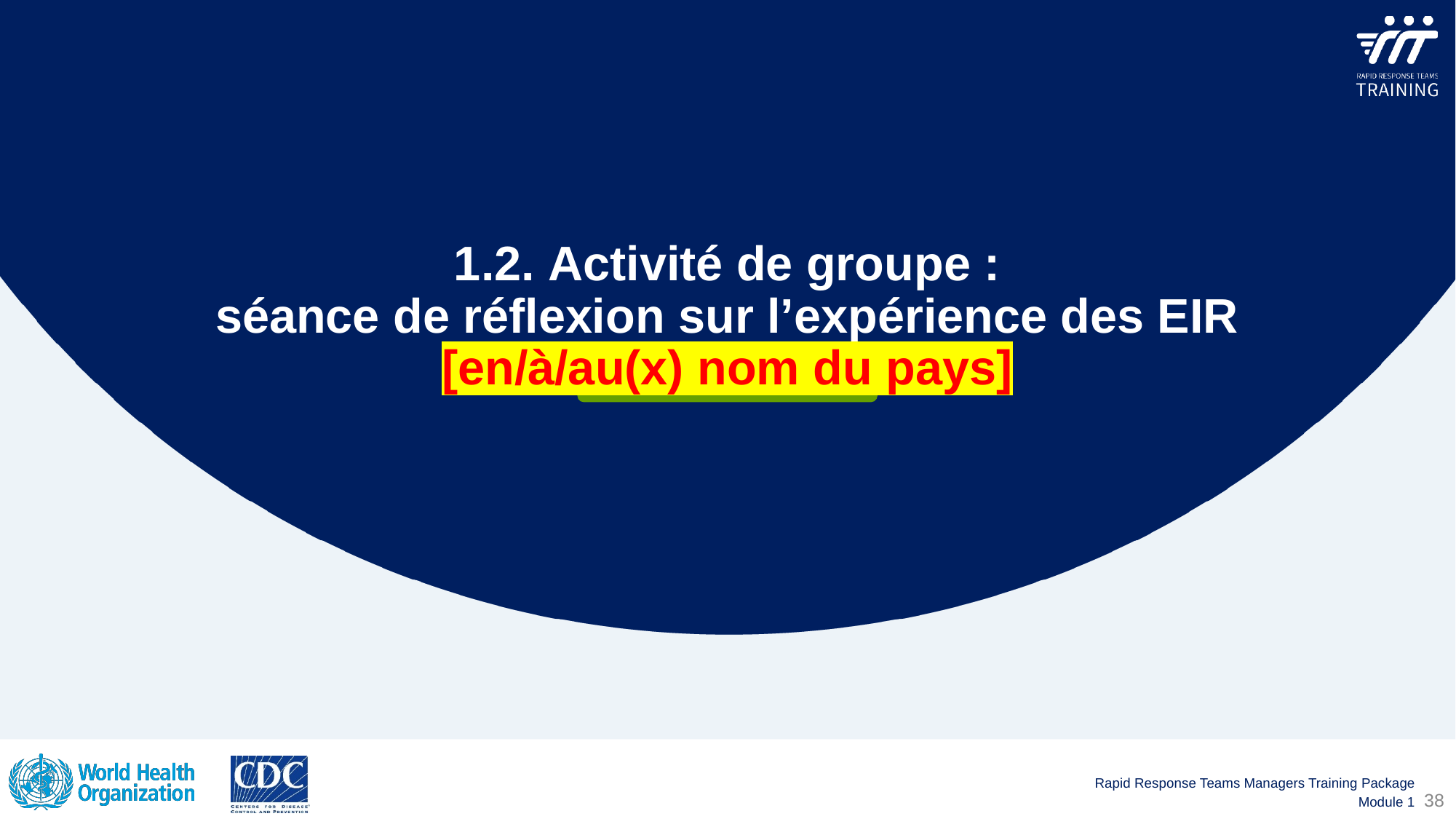

1.2. Activité de groupe :
séance de réflexion sur l’expérience des EIR [en/à/au(x) nom du pays]
38